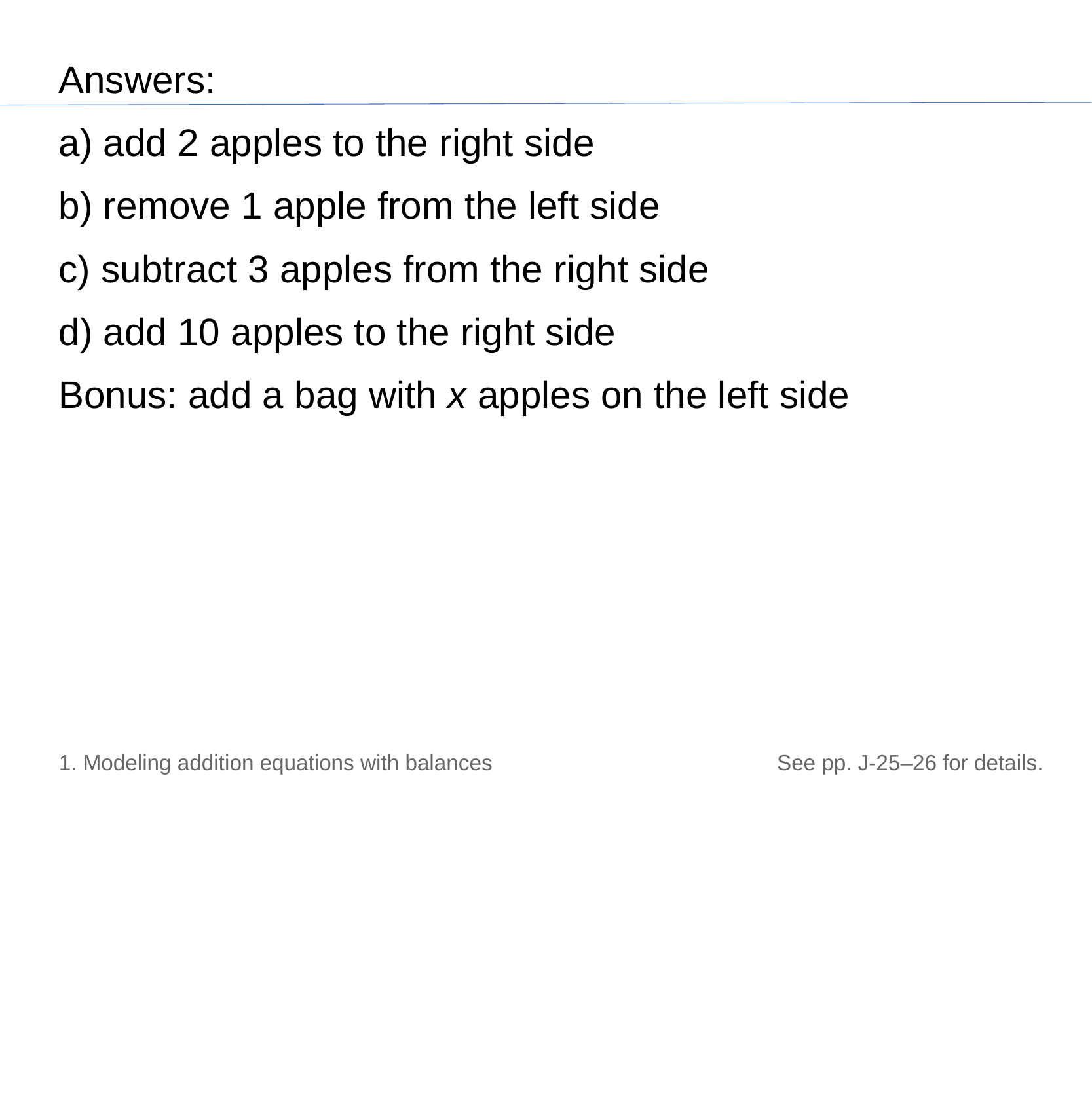

Answers:
a) add 2 apples to the right side
b) remove 1 apple from the left side
c) subtract 3 apples from the right side
d) add 10 apples to the right side
Bonus: add a bag with x apples on the left side
1. Modeling addition equations with balances
See pp. J-25–26 for details.